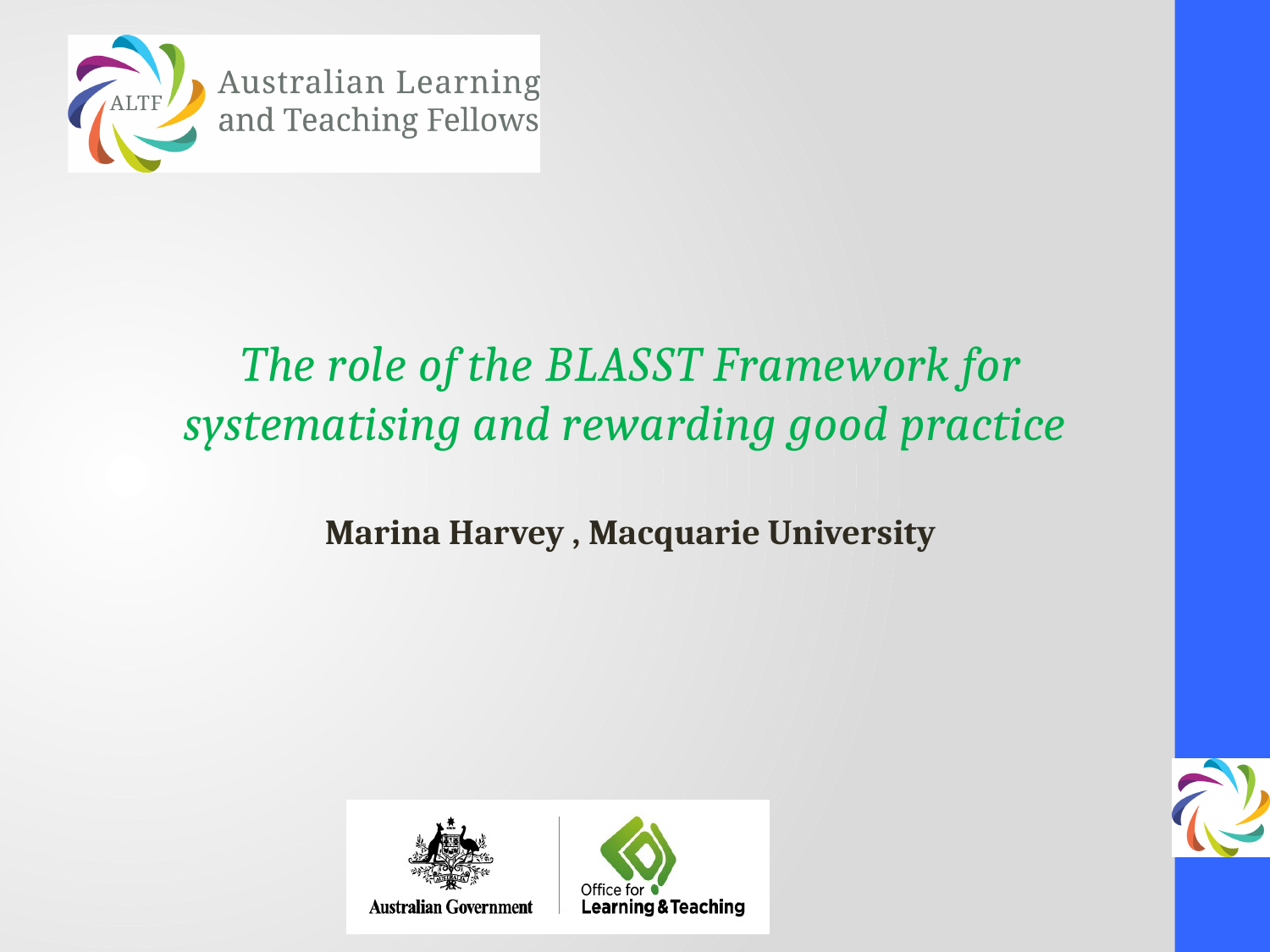

The role of the BLASST Framework for systematising and rewarding good practice

Marina Harvey , Macquarie University